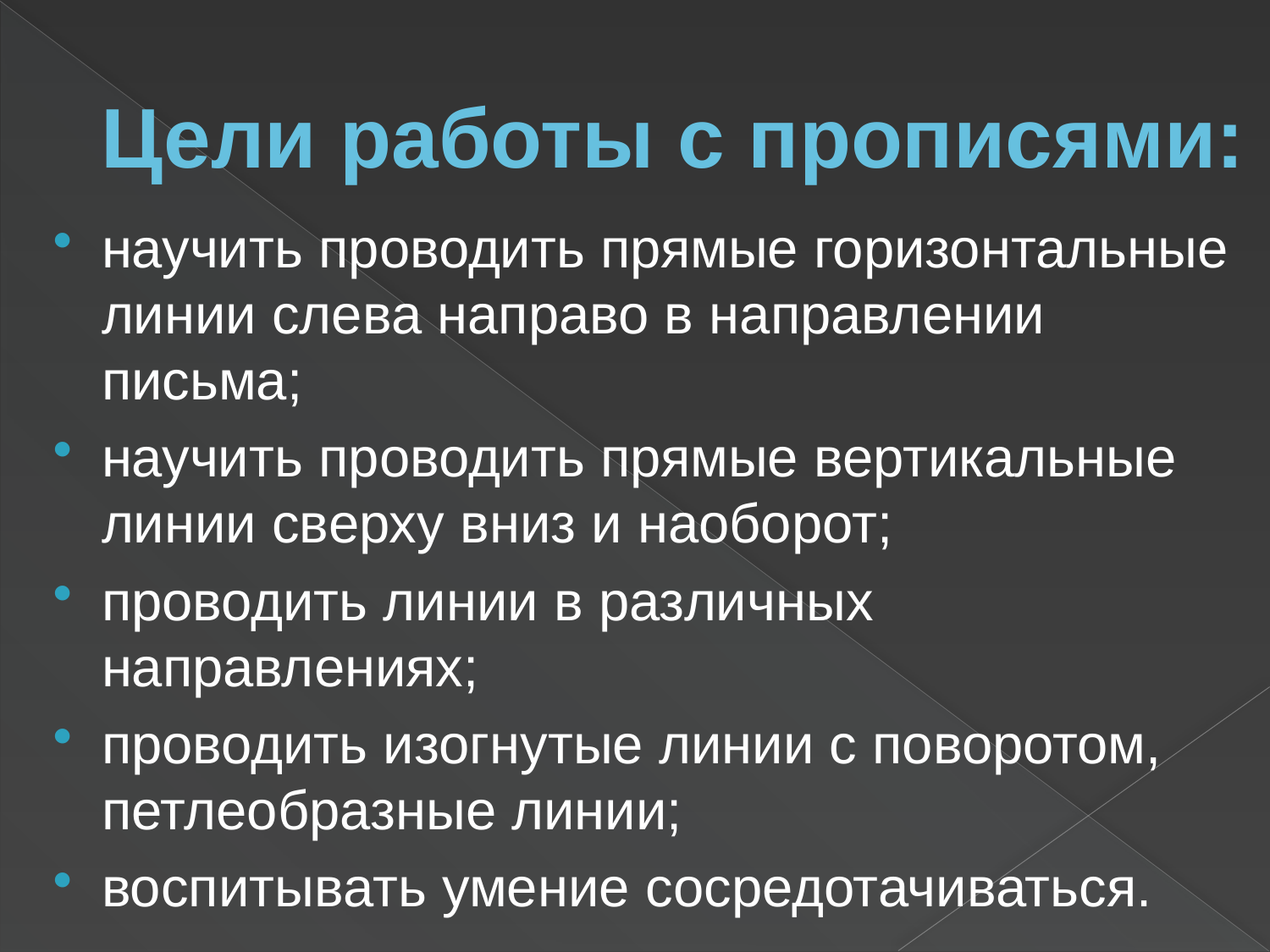

# Цели работы с прописями:
научить проводить прямые горизонтальные линии слева направо в направлении письма;
научить проводить прямые вертикальные линии сверху вниз и наоборот;
проводить линии в различных направлениях;
проводить изогнутые линии с поворотом, петлеобразные линии;
воспитывать умение сосредотачиваться.